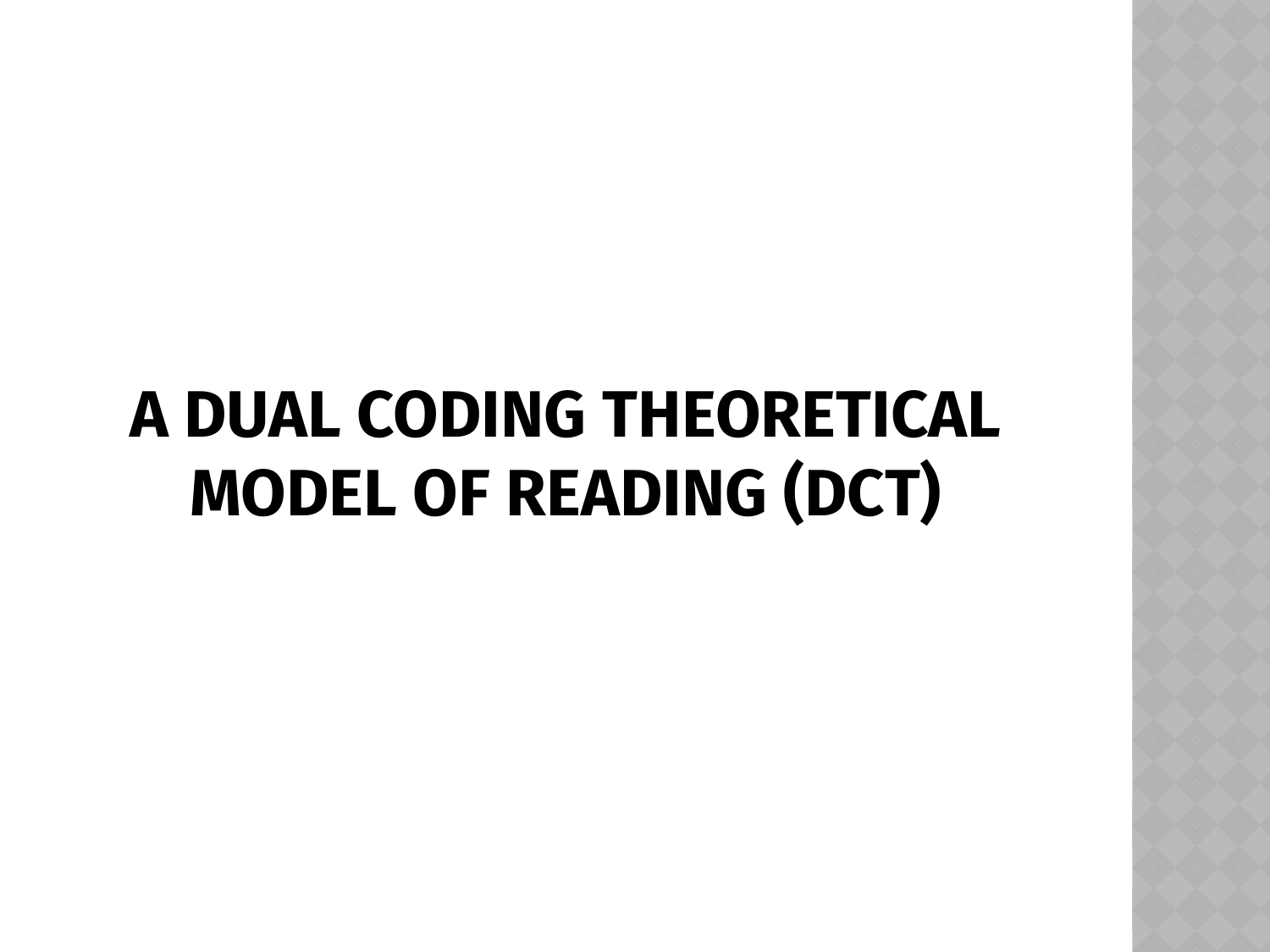

# A Dual Coding Theoretical Model of Reading (DCT)